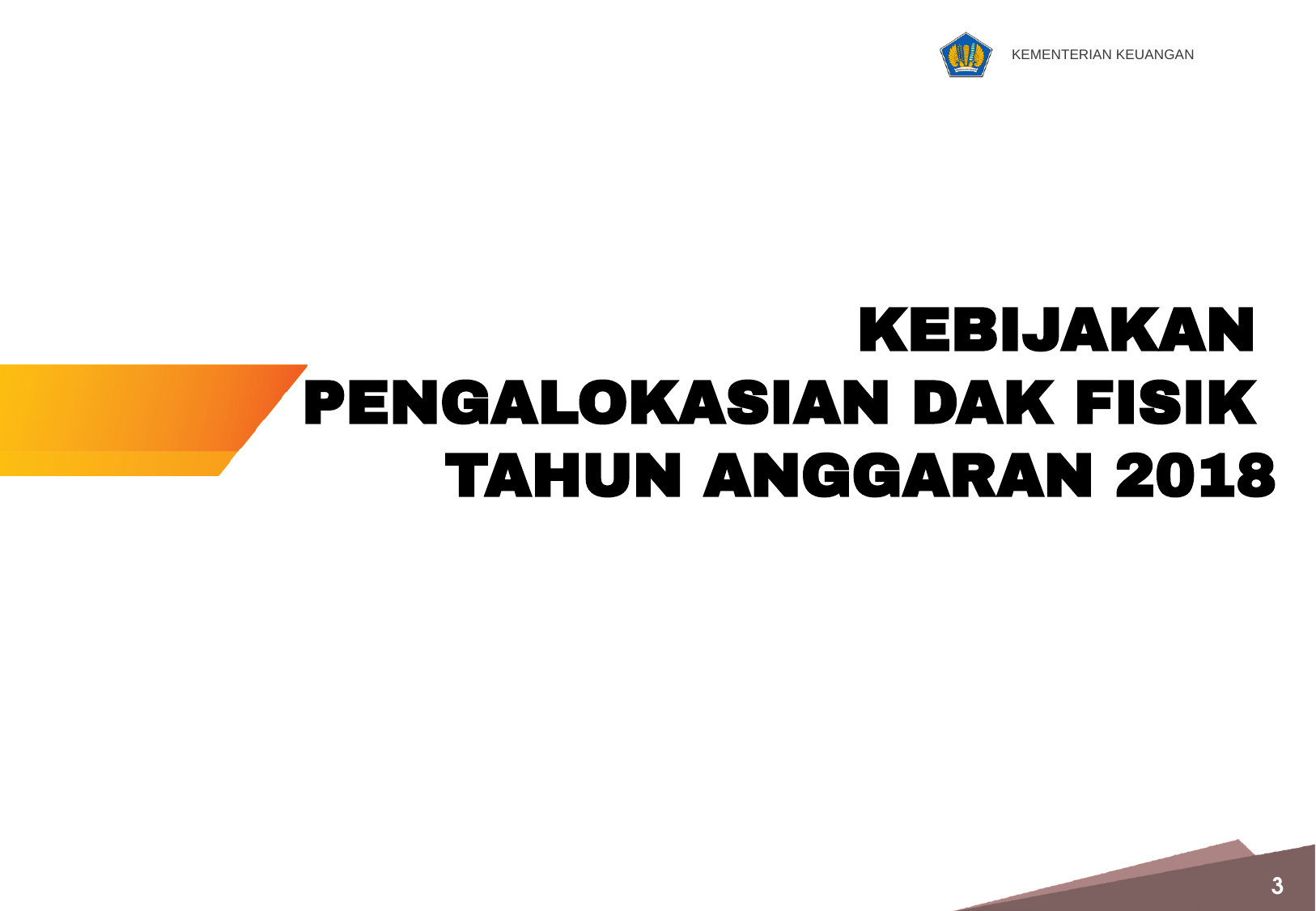

KEBIJAKAN
PENGALOKASIAN DAK FISIK
TAHUN ANGGARAN 2018